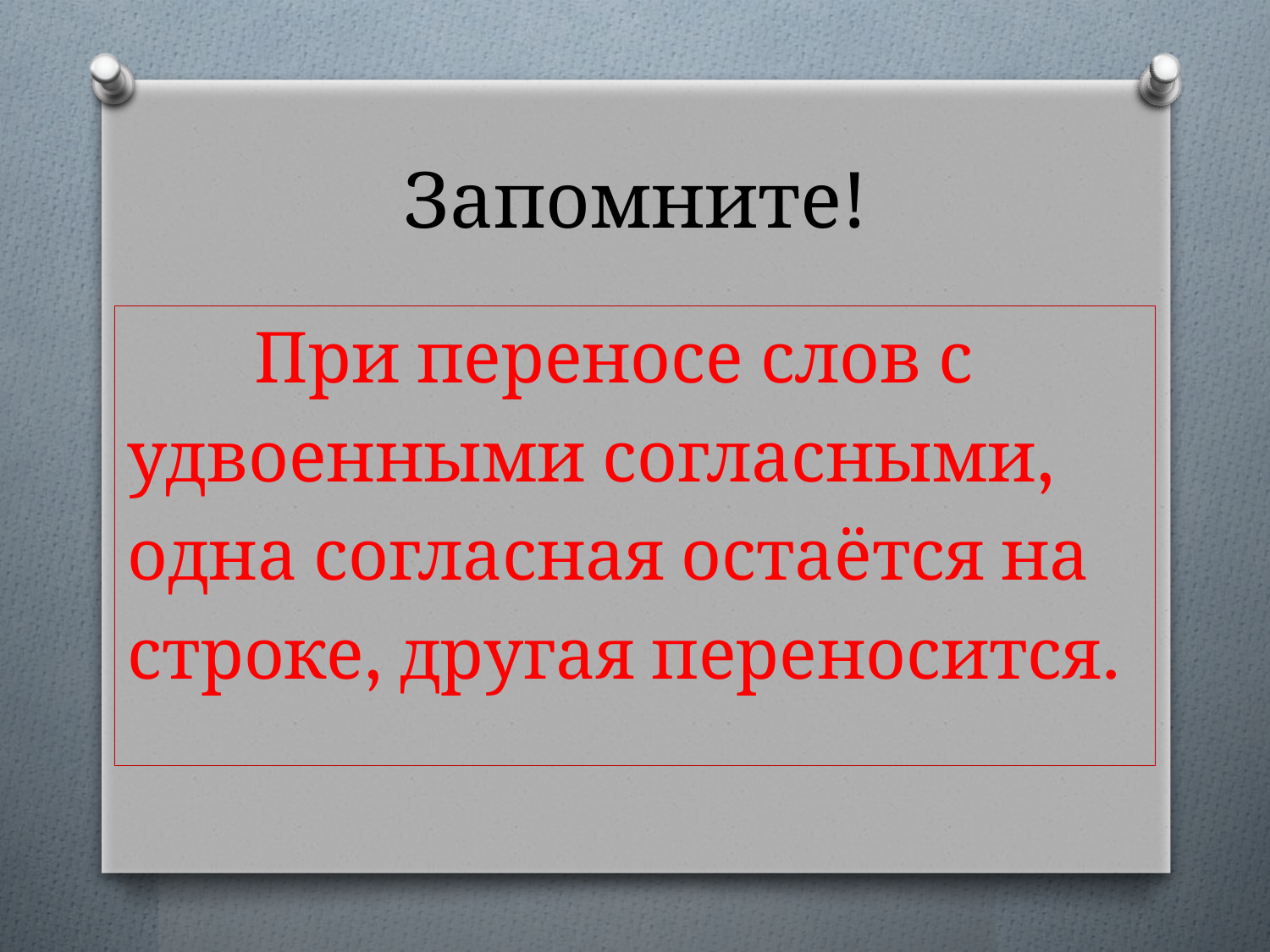

# Запомните!
	При переносе слов с
удвоенными согласными,
одна согласная остаётся на
строке, другая переносится.